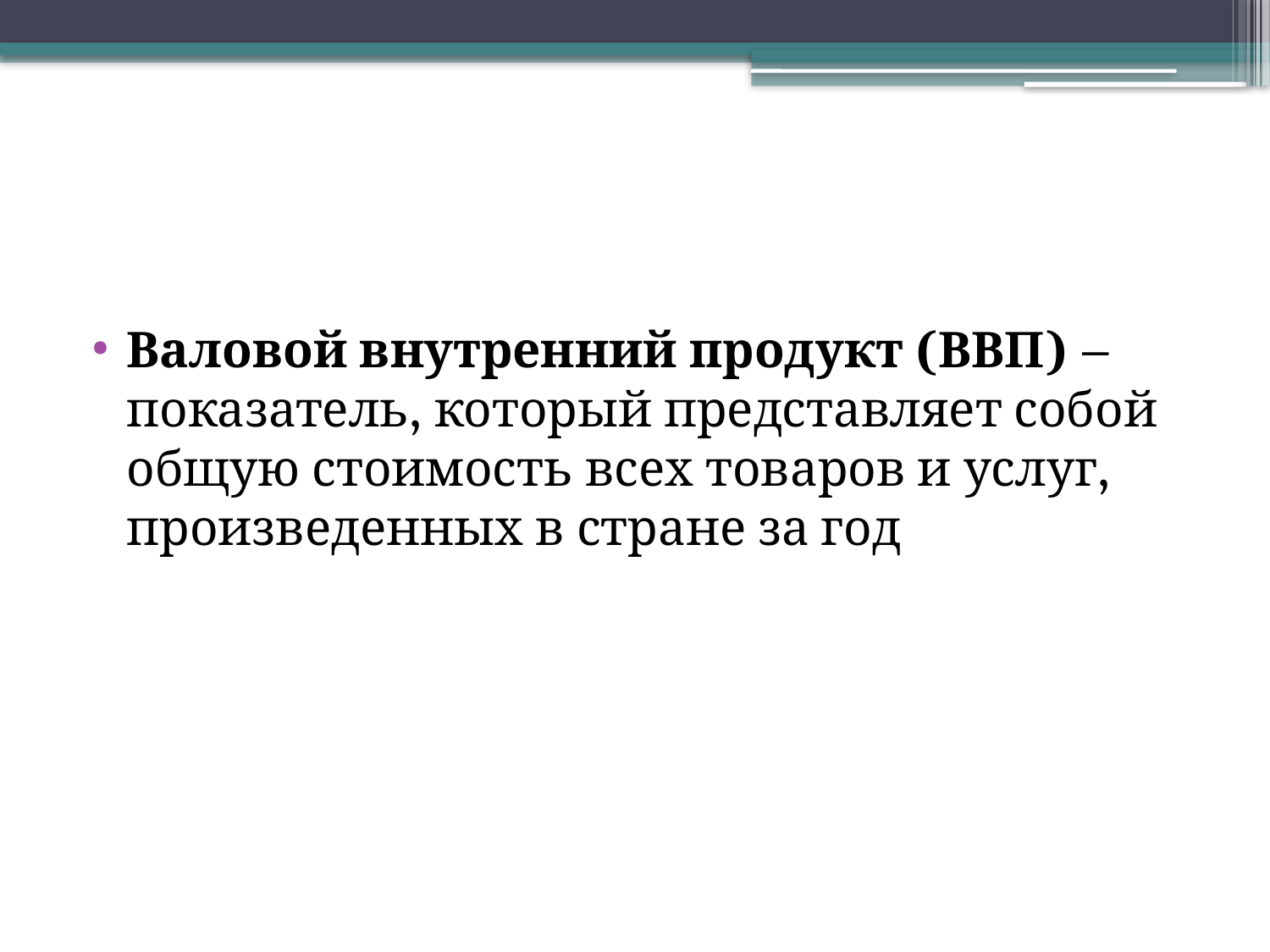

#
Валовой внутренний продукт (ВВП) – показатель, который представляет собой общую стоимость всех товаров и услуг, произведенных в стране за год